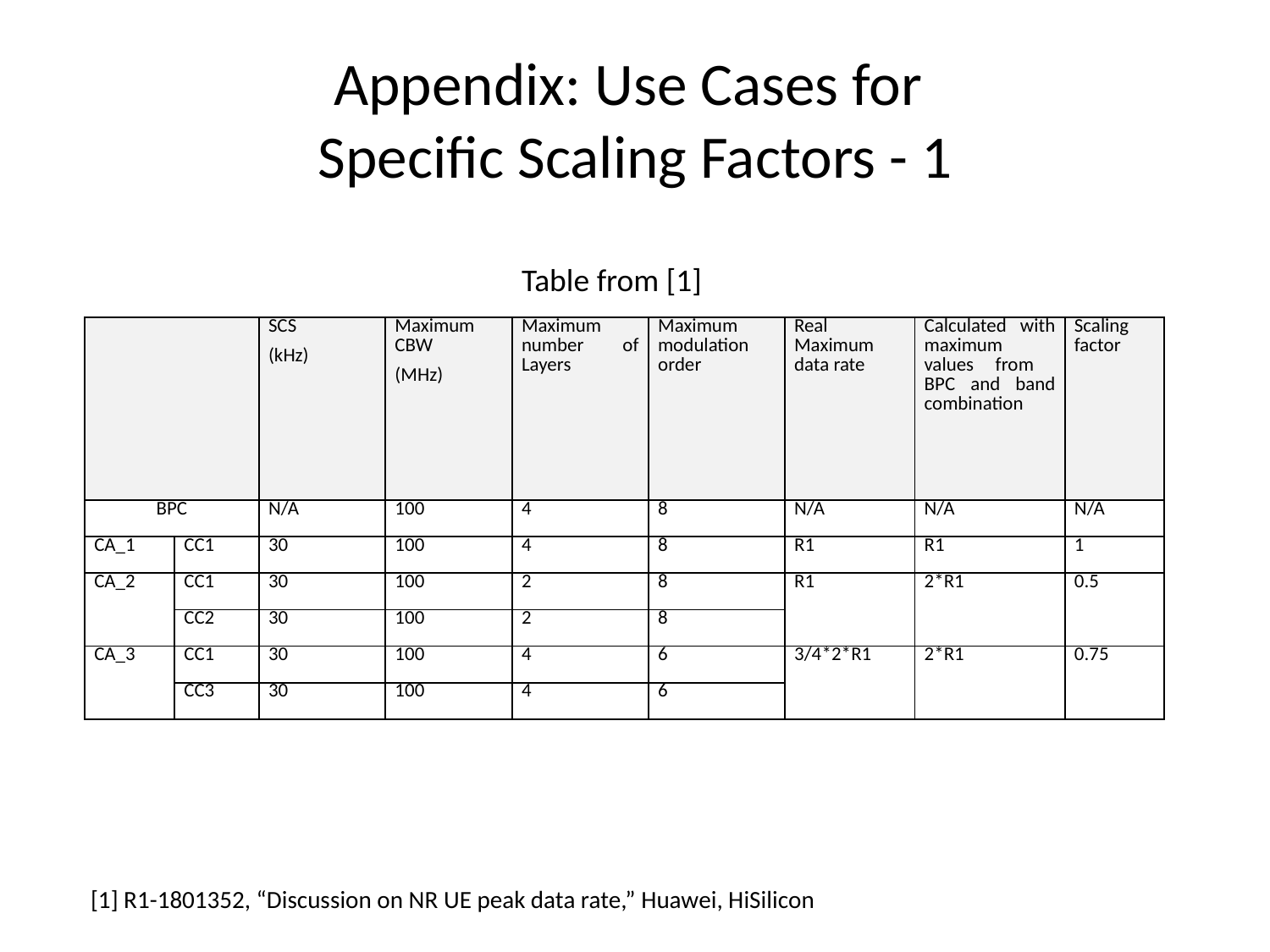

# Appendix: Use Cases for Specific Scaling Factors - 1
Table from [1]
|  |  | SCS (kHz) | Maximum CBW (MHz) | Maximum number of Layers | Maximum modulation order | Real Maximum data rate | Calculated with maximum values from BPC and band combination | Scaling factor |
| --- | --- | --- | --- | --- | --- | --- | --- | --- |
| BPC |  | N/A | 100 | 4 | 8 | N/A | N/A | N/A |
| CA\_1 | CC1 | 30 | 100 | 4 | 8 | R1 | R1 | 1 |
| CA\_2 | CC1 | 30 | 100 | 2 | 8 | R1 | 2\*R1 | 0.5 |
|  | CC2 | 30 | 100 | 2 | 8 |  |  |  |
| CA\_3 | CC1 | 30 | 100 | 4 | 6 | 3/4\*2\*R1 | 2\*R1 | 0.75 |
|  | CC3 | 30 | 100 | 4 | 6 |  |  |  |
[1] R1-1801352, “Discussion on NR UE peak data rate,” Huawei, HiSilicon